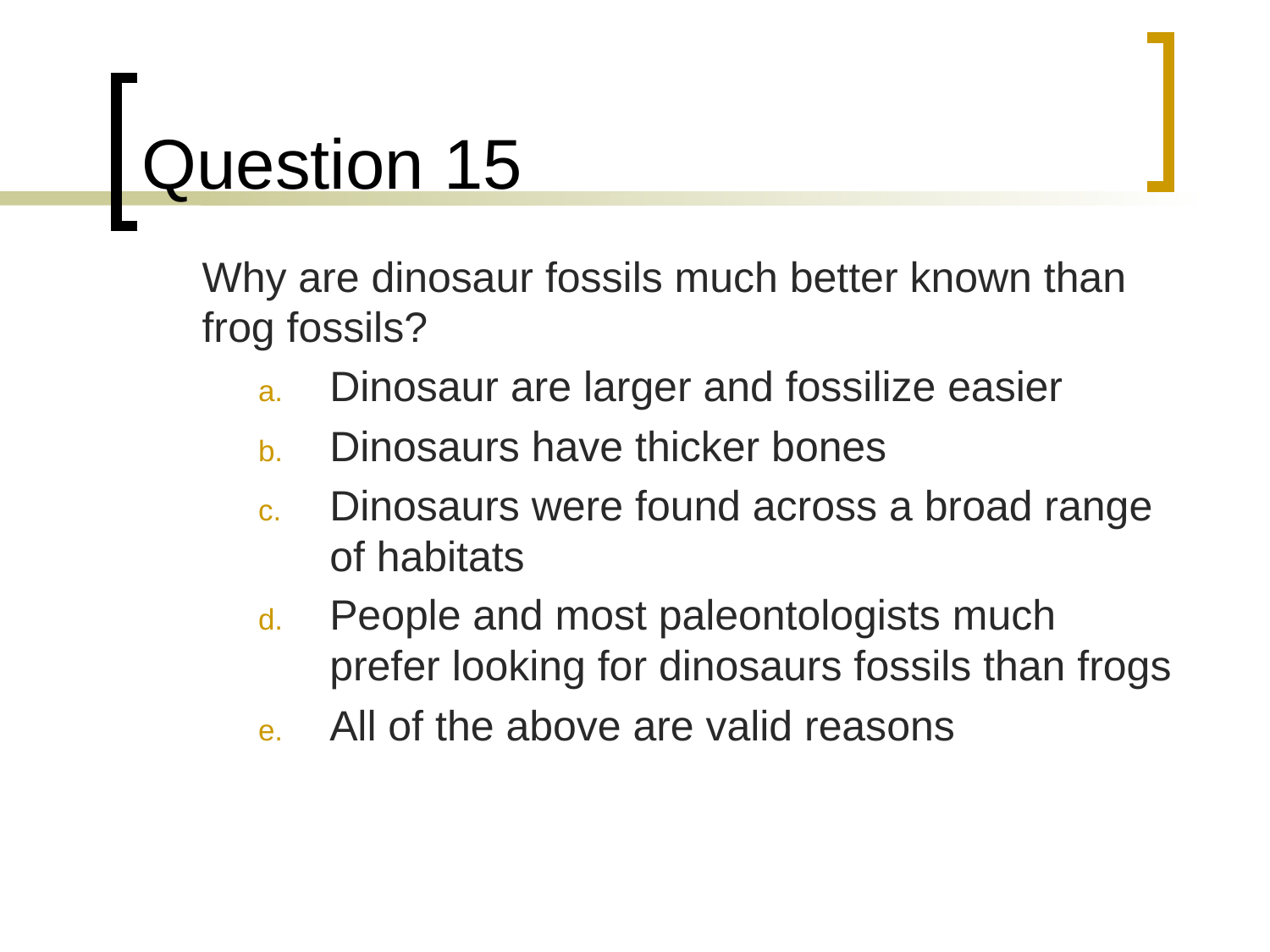

# Question 15
	Why are dinosaur fossils much better known than frog fossils?
Dinosaur are larger and fossilize easier
Dinosaurs have thicker bones
Dinosaurs were found across a broad range of habitats
People and most paleontologists much prefer looking for dinosaurs fossils than frogs
All of the above are valid reasons